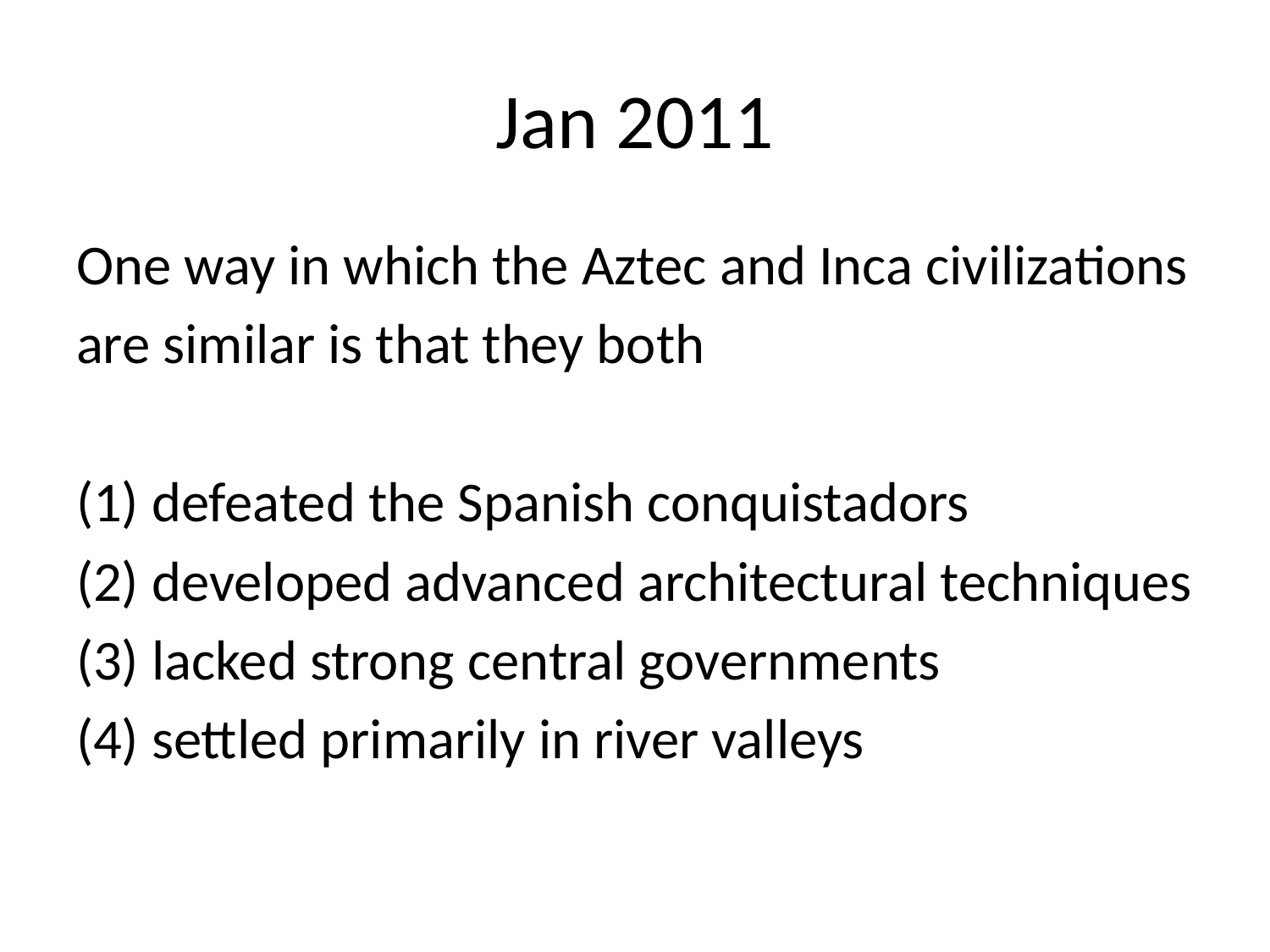

# Jan 2011
One way in which the Aztec and Inca civilizations
are similar is that they both

(1) defeated the Spanish conquistadors
(2) developed advanced architectural techniques
(3) lacked strong central governments
(4) settled primarily in river valleys